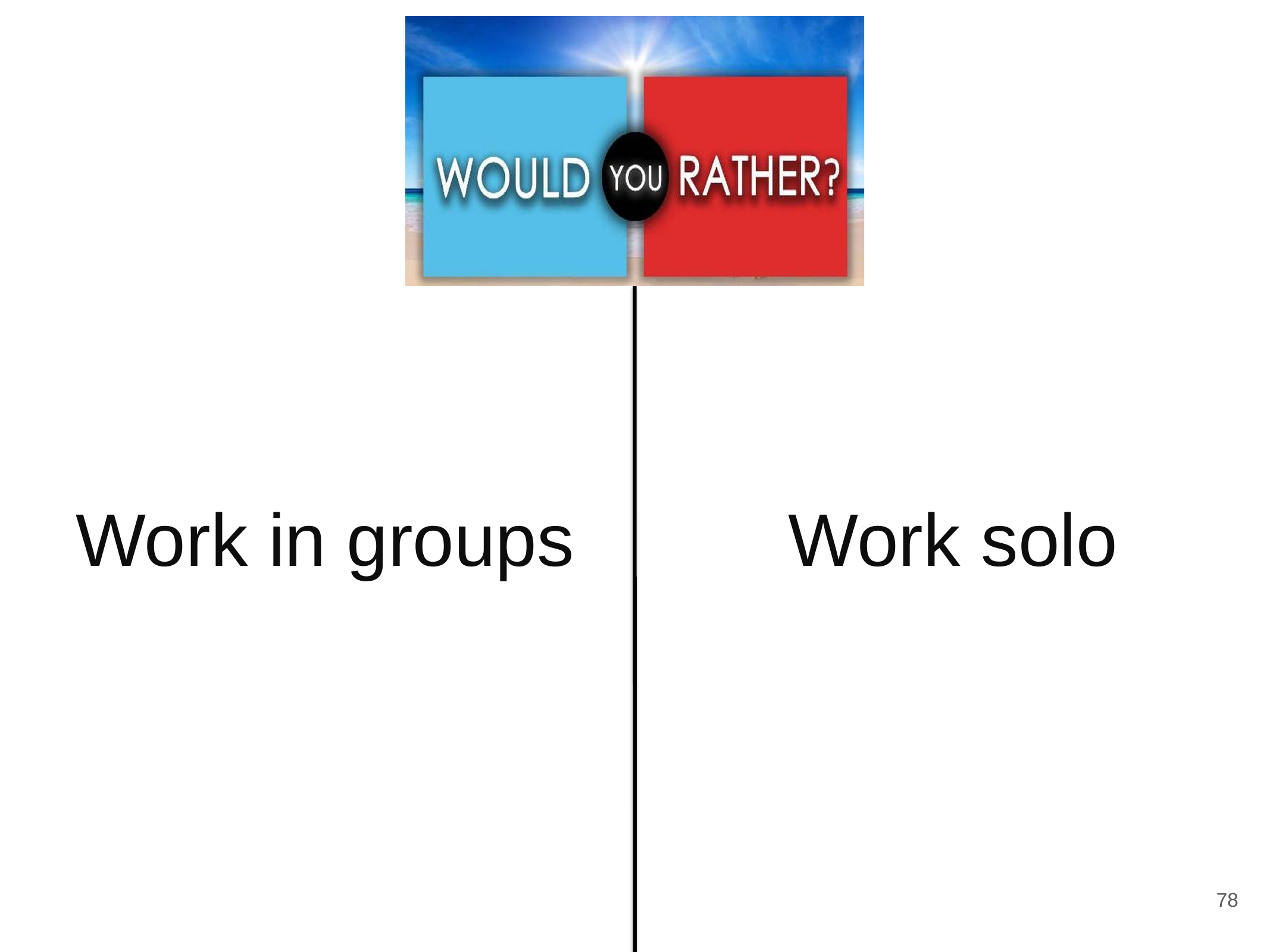

# WYR 3/6
Work in groups
Work solo
78